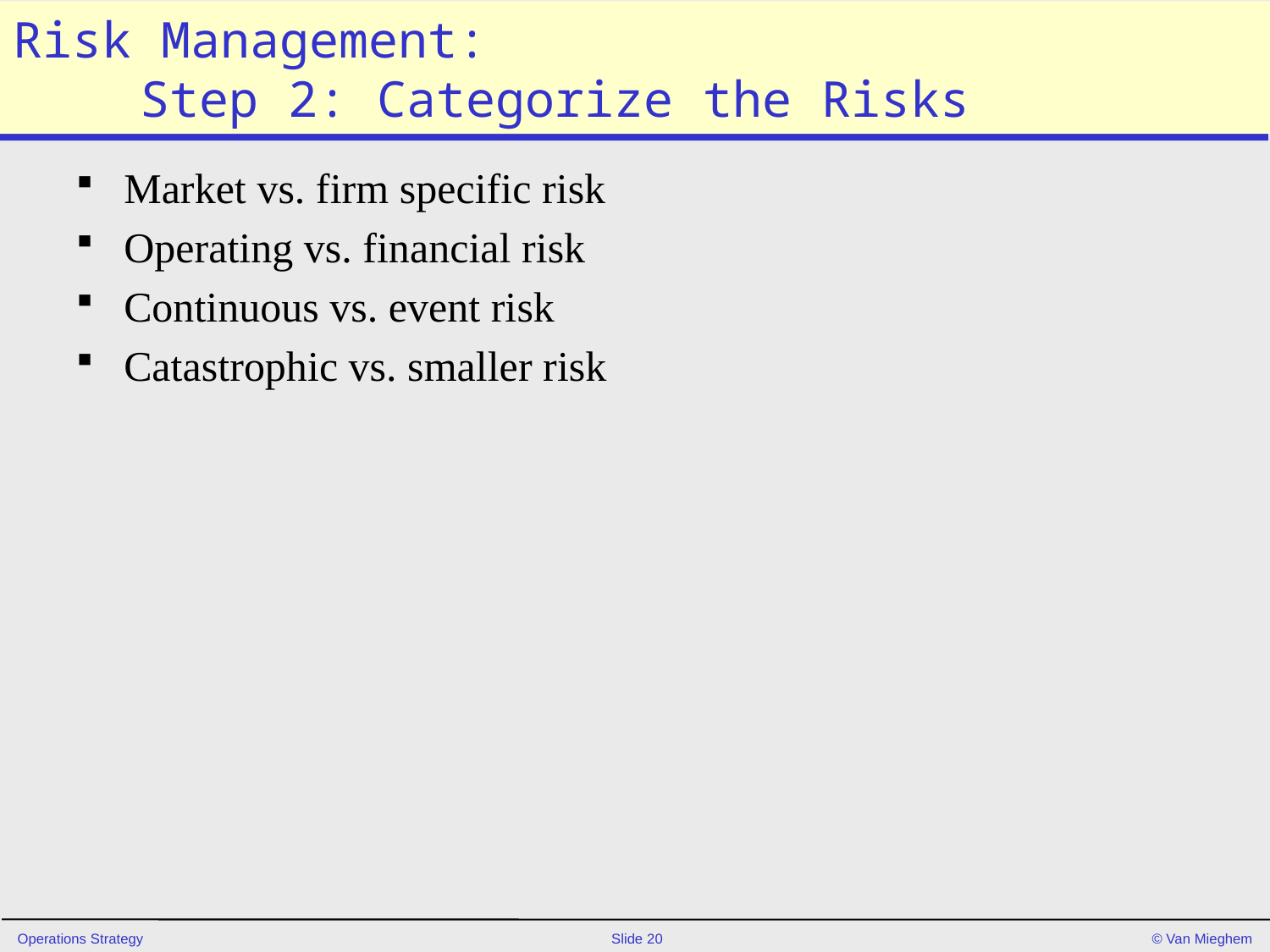

# Risk Management: Step 2: Categorize the Risks
Market vs. firm specific risk
Operating vs. financial risk
Continuous vs. event risk
Catastrophic vs. smaller risk